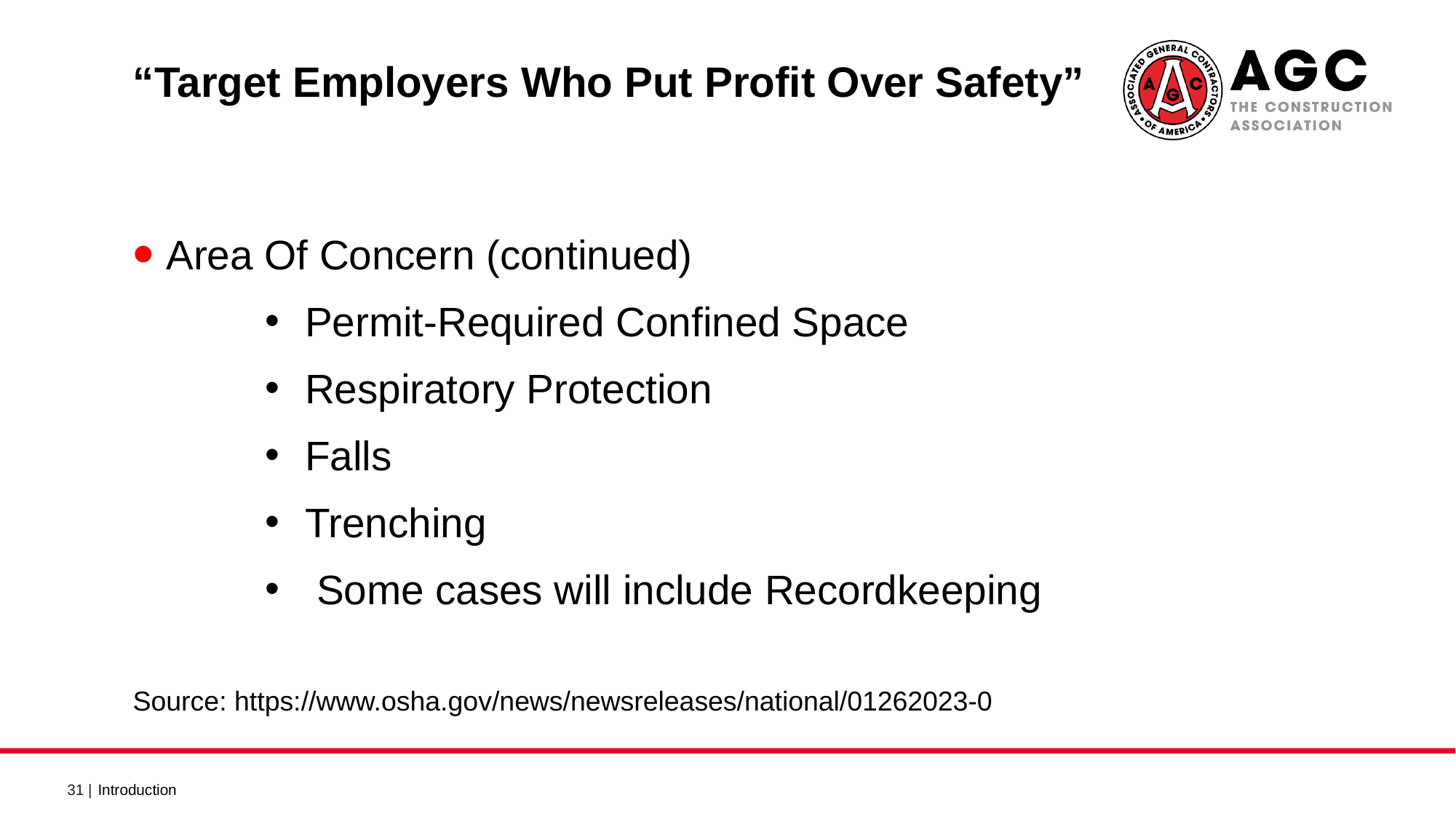

“Target Employers Who Put Profit Over Safety” 2
Area Of Concern (continued)
Permit-Required Confined Space
Respiratory Protection
Falls
Trenching
 Some cases will include Recordkeeping
Source: https://www.osha.gov/news/newsreleases/national/01262023-0
Introduction